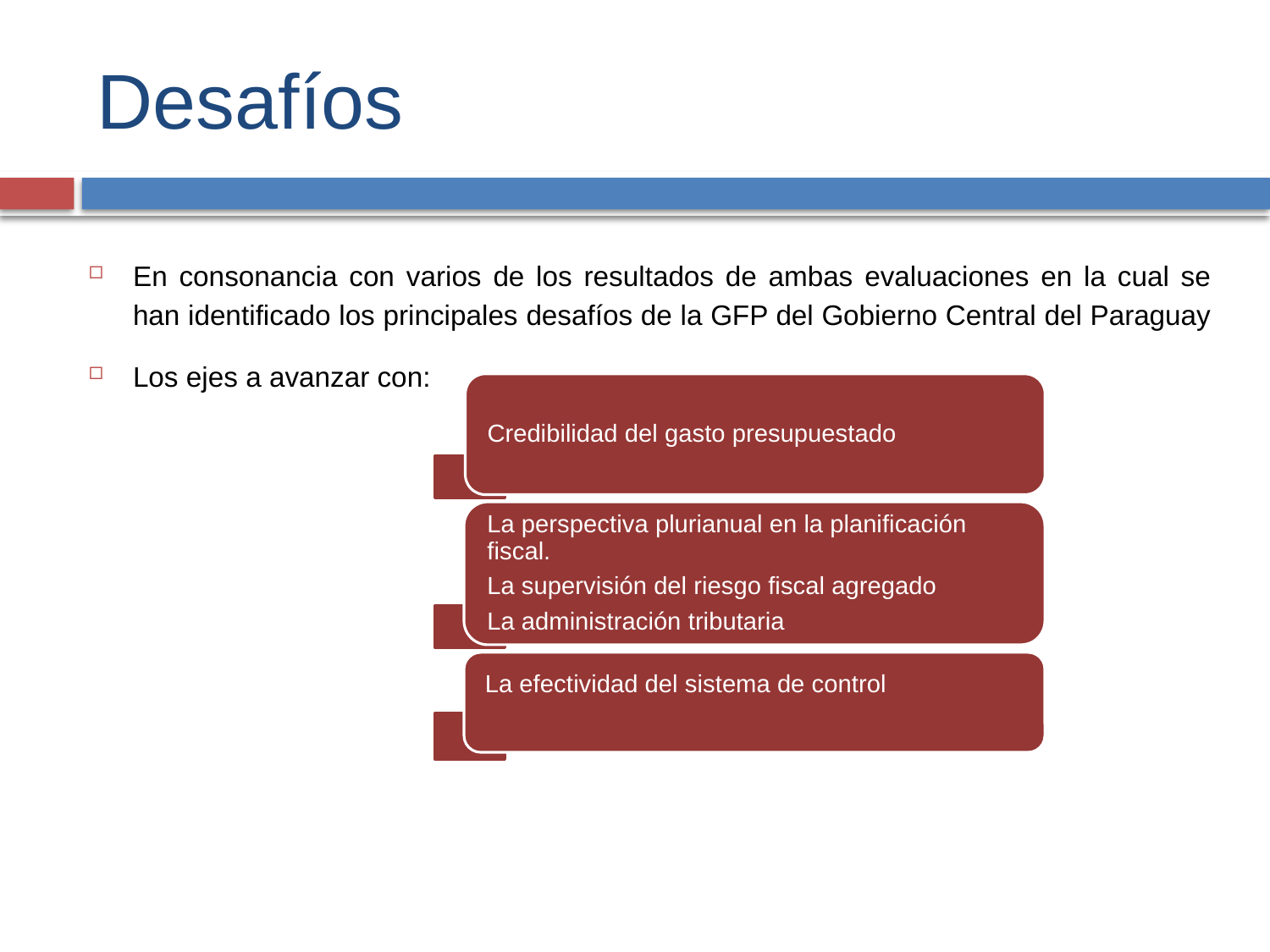

# Desafíos
En consonancia con varios de los resultados de ambas evaluaciones en la cual se han identificado los principales desafíos de la GFP del Gobierno Central del Paraguay
Los ejes a avanzar con:

Credibilidad del gasto presupuestado
La perspectiva plurianual en la planificación fiscal.
La supervisión del riesgo fiscal agregado
La administración tributaria
La efectividad del sistema de control